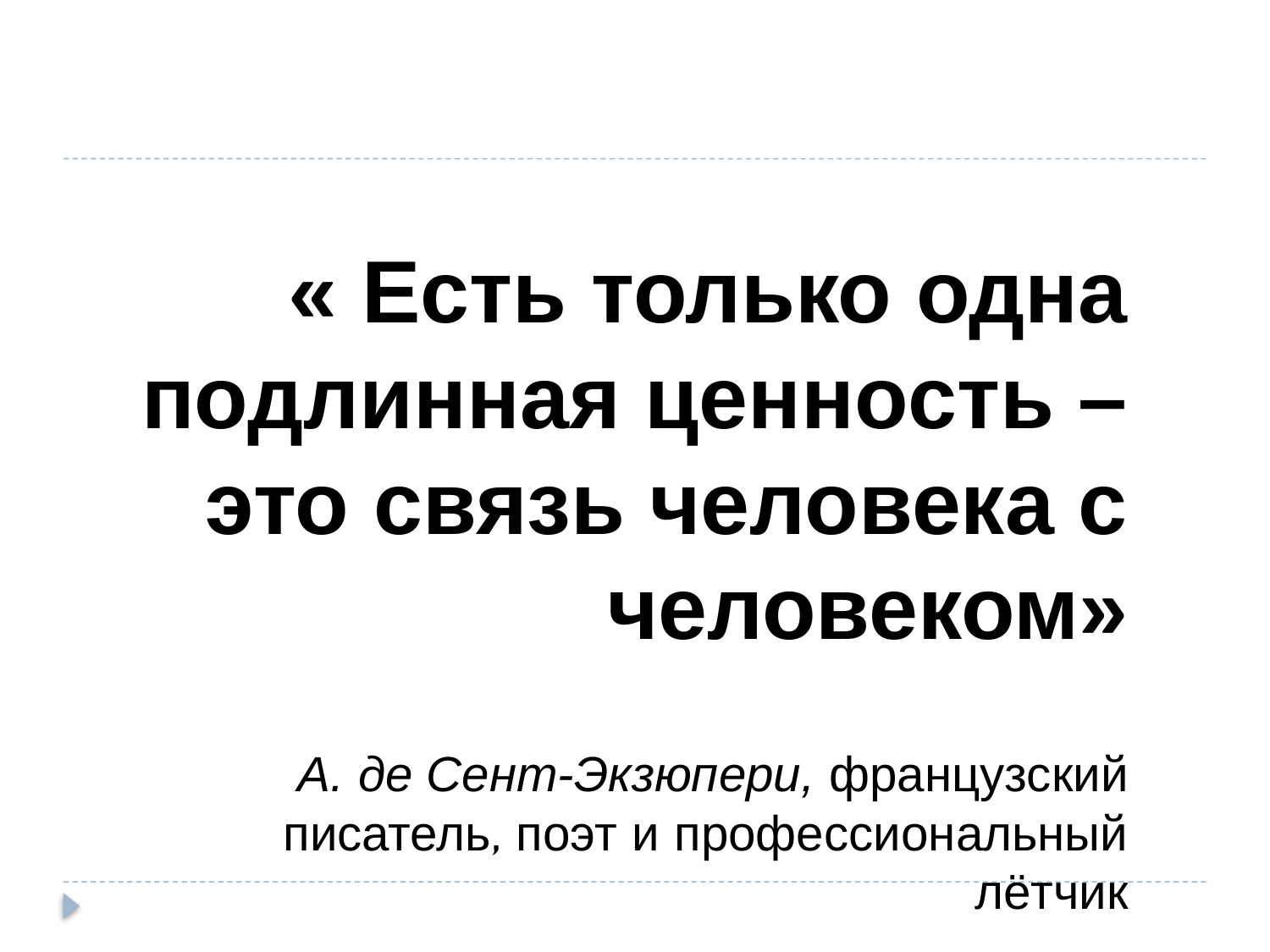

« Есть только одна подлинная ценность – это связь человека с человеком»
А. де Сент-Экзюпери, французский писатель, поэт и профессиональный лётчик